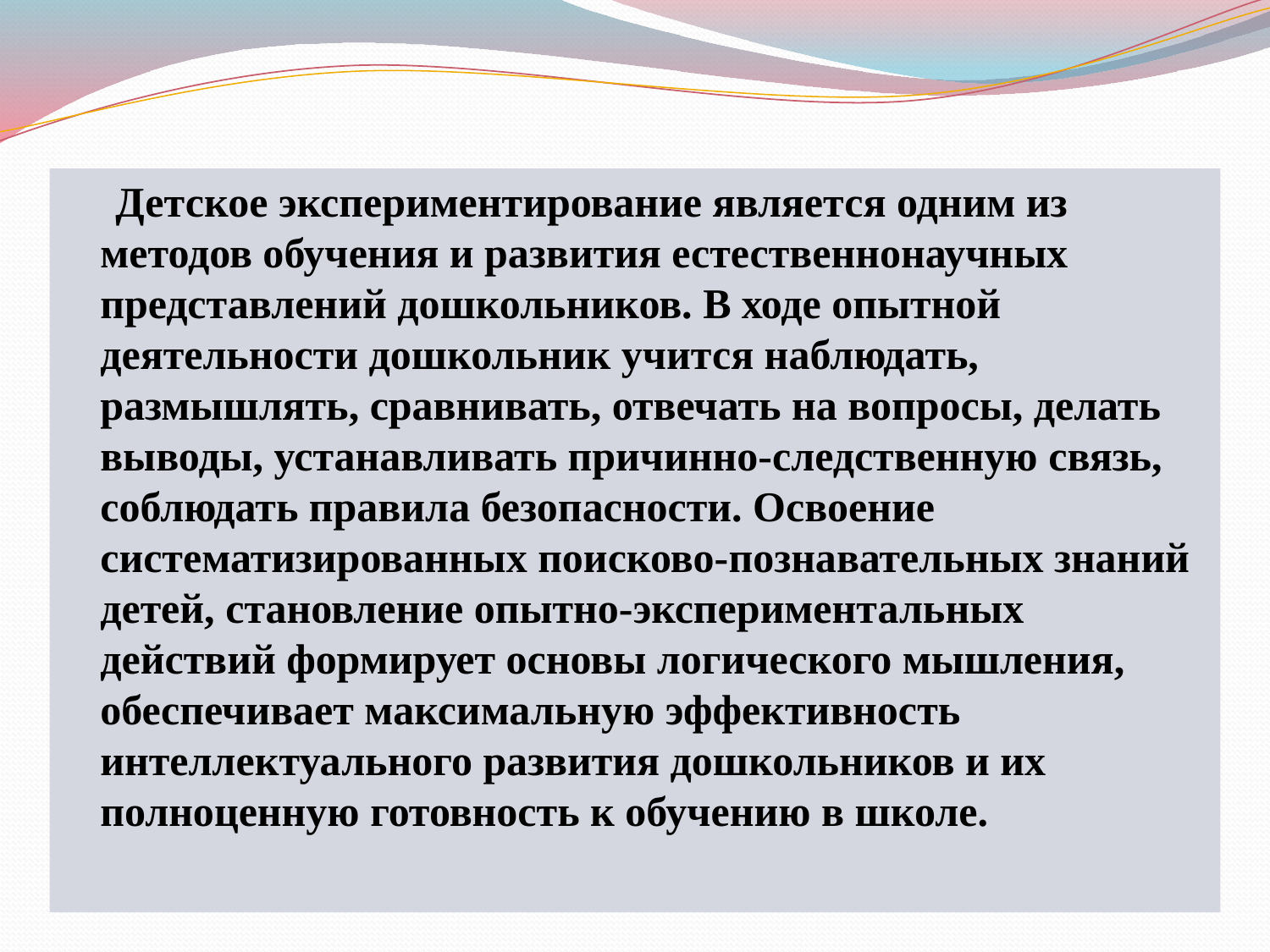

Детское экспериментирование является одним из методов обучения и развития естественнонаучных представлений дошкольников. В ходе опытной деятельности дошкольник учится наблюдать, размышлять, сравнивать, отвечать на вопросы, делать выводы, устанавливать причинно-следственную связь, соблюдать правила безопасности. Освоение систематизированных поисково-познавательных знаний детей, становление опытно-экспериментальных действий формирует основы логического мышления, обеспечивает максимальную эффективность интеллектуального развития дошкольников и их полноценную готовность к обучению в школе.